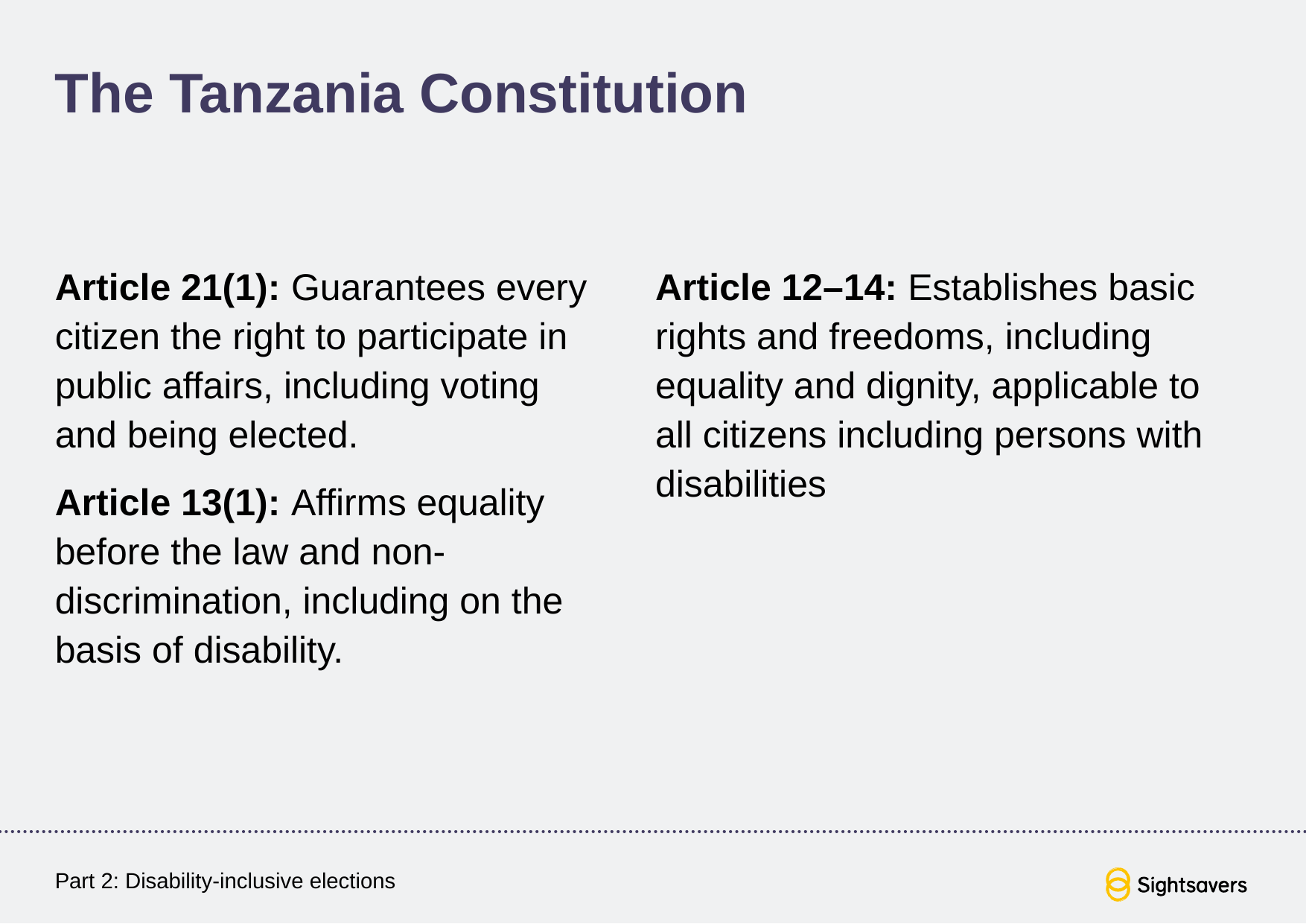

# The Tanzania Constitution
Article 21(1): Guarantees every citizen the right to participate in public affairs, including voting and being elected.
Article 13(1): Affirms equality before the law and non-discrimination, including on the basis of disability.
Article 12–14: Establishes basic rights and freedoms, including equality and dignity, applicable to all citizens including persons with disabilities

Part 2: Disability-inclusive elections